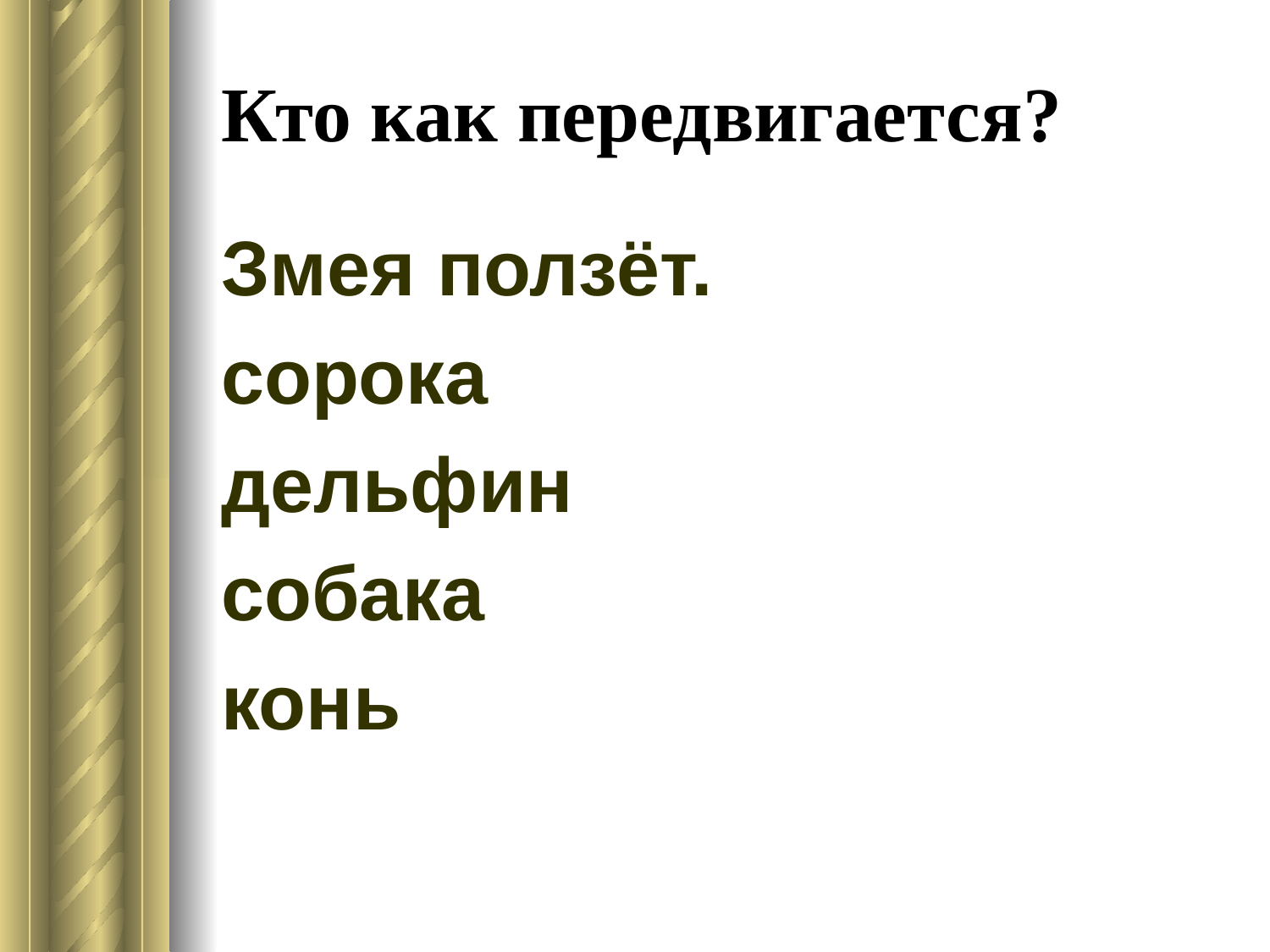

# Кто как передвигается?
Змея ползёт.
сорока
дельфин
собака
конь